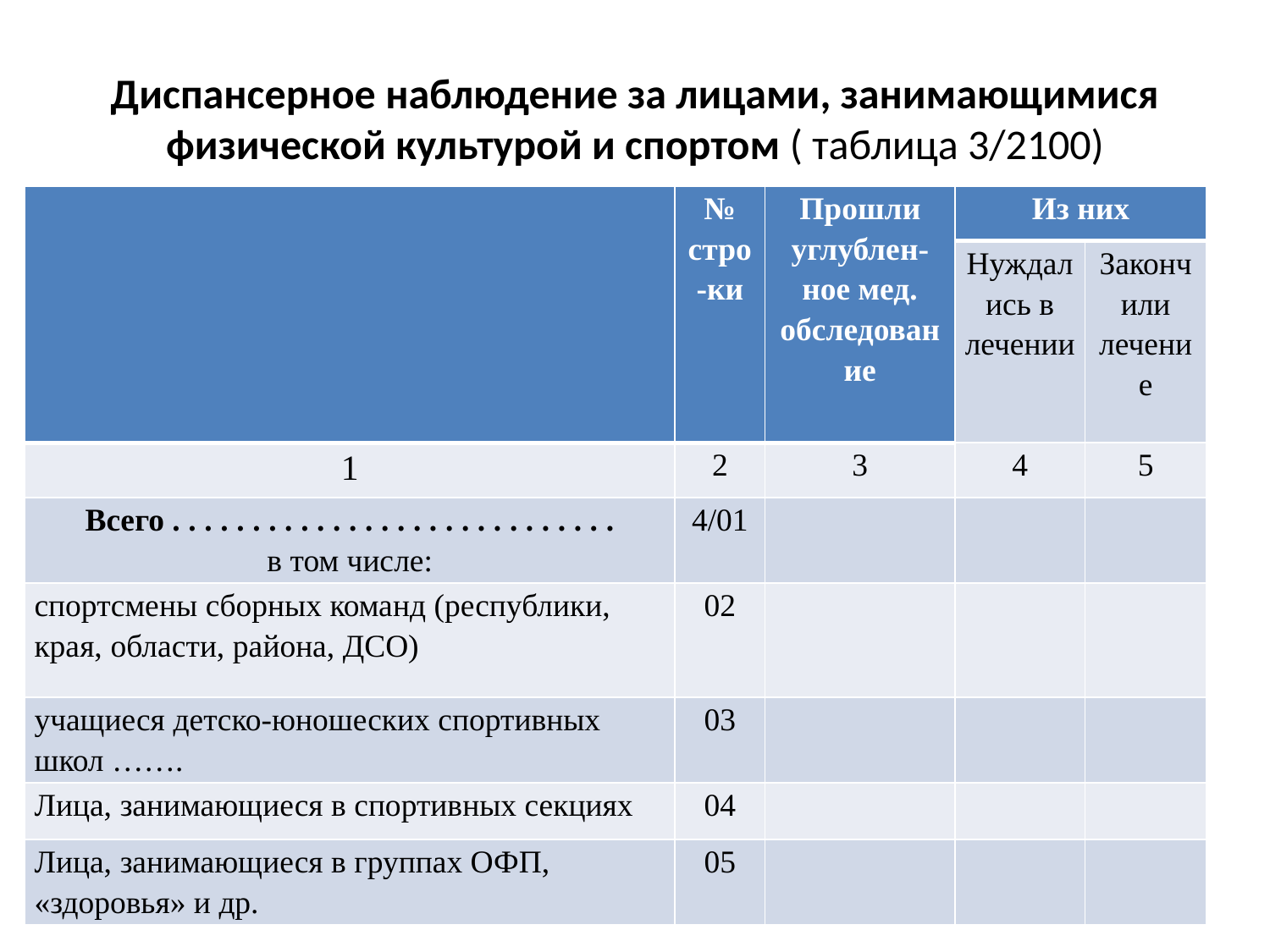

# Диспансерное наблюдение за лицами, занимающимися физической культурой и спортом ( таблица 3/2100)
|  | № стро-ки | Прошли углублен-ное мед. обследование | Из них |  |
| --- | --- | --- | --- | --- |
|  |  |  | Нуждались в лечении | Закончили лечение |
| 1 | 2 | 3 | 4 | 5 |
| Всего . . . . . . . . . . . . . . . . . . . . . . . . . . . . в том числе: | 4/01 |  |  |  |
| спортсмены сборных команд (республики, края, области, района, ДСО) | 02 |  |  |  |
| учащиеся детско-юношеских спортивных школ ……. | 03 |  |  |  |
| Лица, занимающиеся в спортивных секциях | 04 |  |  |  |
| Лица, занимающиеся в группах ОФП, «здоровья» и др. | 05 |  |  |  |